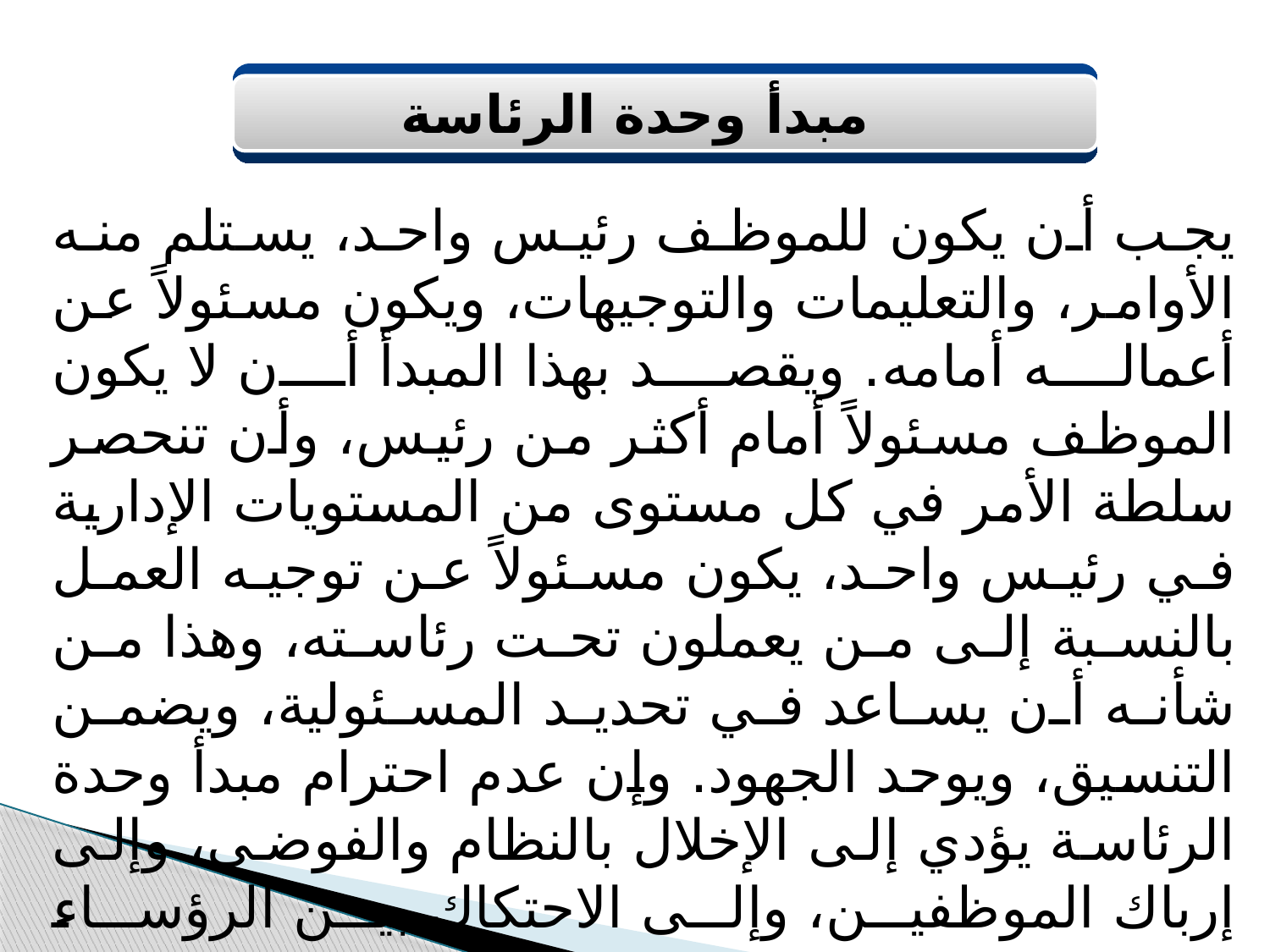

مبدأ وحدة الرئاسة
يجب أن يكون للموظف رئيس واحد، يستلم منه الأوامر، والتعليمات والتوجيهات، ويكون مسئولاً عن أعماله أمامه. ويقصد بهذا المبدأ أن لا يكون الموظف مسئولاً أمام أكثر من رئيس، وأن تنحصر سلطة الأمر في كل مستوى من المستويات الإدارية في رئيس واحد، يكون مسئولاً عن توجيه العمل بالنسبة إلى من يعملون تحت رئاسته، وهذا من شأنه أن يساعد في تحديد المسئولية، ويضمن التنسيق، ويوحد الجهود. وإن عدم احترام مبدأ وحدة الرئاسة يؤدي إلى الإخلال بالنظام والفوضى، وإلى إرباك الموظفين، وإلى الاحتكاك بين الرؤساء والمرؤوسين.